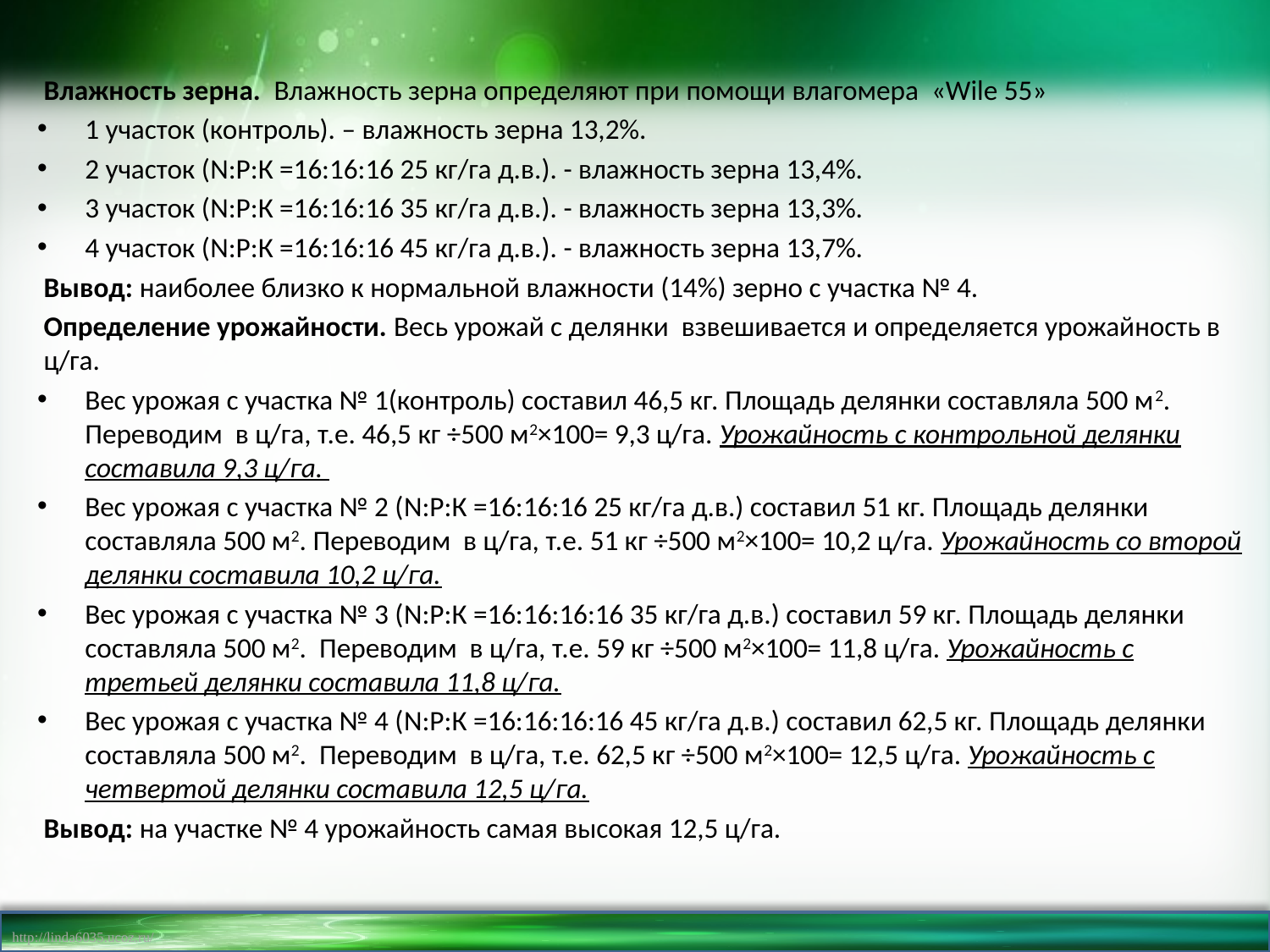

Влажность зерна.  Влажность зерна определяют при помощи влагомера  «Wile 55»
1 участок (контроль). – влажность зерна 13,2%.
2 участок (N:Р:К =16:16:16 25 кг/га д.в.). - влажность зерна 13,4%.
3 участок (N:Р:К =16:16:16 35 кг/га д.в.). - влажность зерна 13,3%.
4 участок (N:Р:К =16:16:16 45 кг/га д.в.). - влажность зерна 13,7%.
Вывод: наиболее близко к нормальной влажности (14%) зерно с участка № 4.
Определение урожайности. Весь урожай с делянки  взвешивается и определяется урожайность в ц/га.
Вес урожая с участка № 1(контроль) составил 46,5 кг. Площадь делянки составляла 500 м2. Переводим  в ц/га, т.е. 46,5 кг ÷500 м2×100= 9,3 ц/га. Урожайность с контрольной делянки составила 9,3 ц/га.
Вес урожая с участка № 2 (N:Р:К =16:16:16 25 кг/га д.в.) составил 51 кг. Площадь делянки составляла 500 м2. Переводим  в ц/га, т.е. 51 кг ÷500 м2×100= 10,2 ц/га. Урожайность со второй делянки составила 10,2 ц/га.
Вес урожая с участка № 3 (N:Р:К =16:16:16:16 35 кг/га д.в.) составил 59 кг. Площадь делянки составляла 500 м2.  Переводим  в ц/га, т.е. 59 кг ÷500 м2×100= 11,8 ц/га. Урожайность с третьей делянки составила 11,8 ц/га.
Вес урожая с участка № 4 (N:Р:К =16:16:16:16 45 кг/га д.в.) составил 62,5 кг. Площадь делянки составляла 500 м2.  Переводим  в ц/га, т.е. 62,5 кг ÷500 м2×100= 12,5 ц/га. Урожайность с четвертой делянки составила 12,5 ц/га.
Вывод: на участке № 4 урожайность самая высокая 12,5 ц/га.